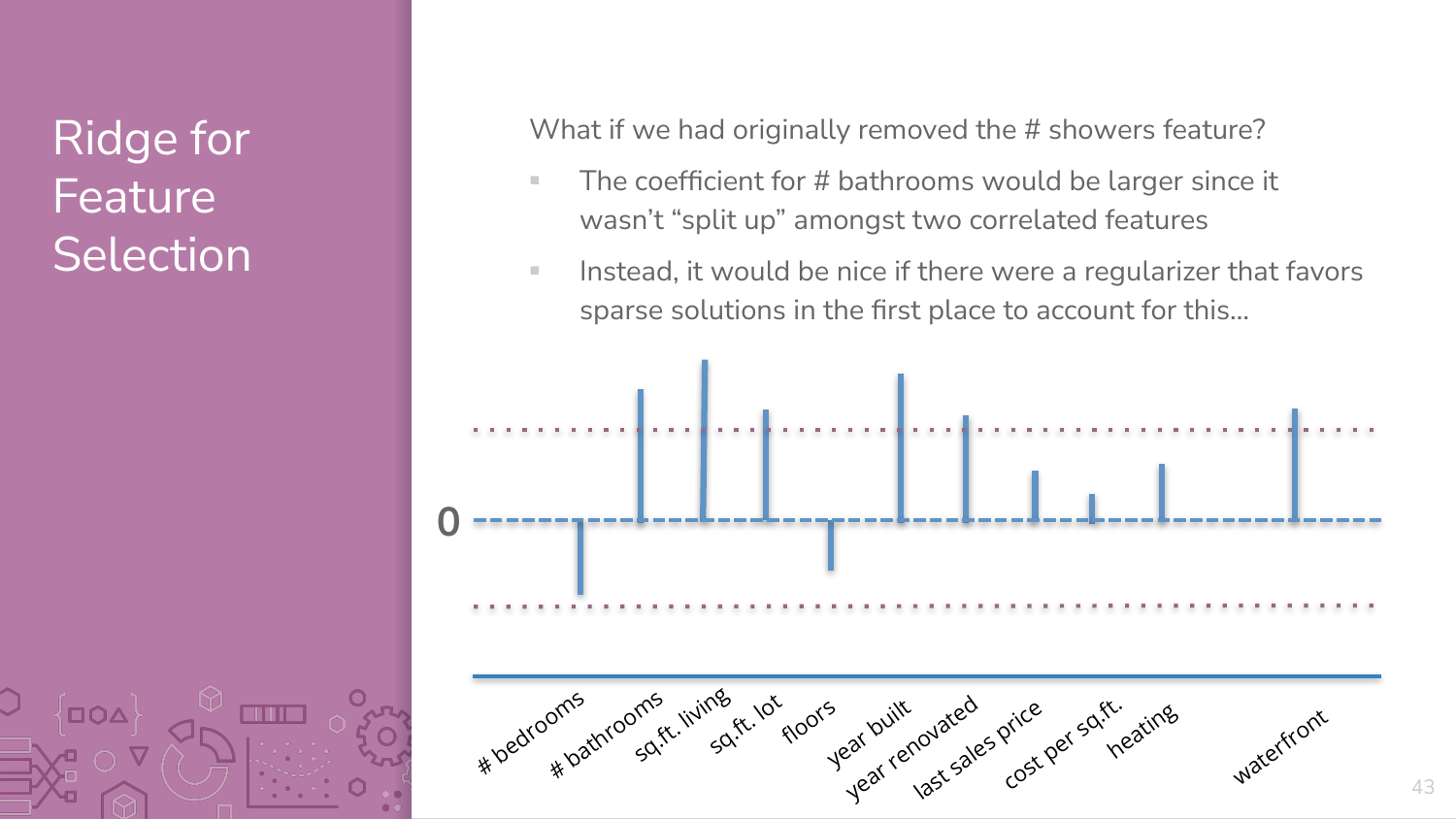

# Ridge for Feature Selection
What if we had originally removed the # showers feature?
The coefficient for # bathrooms would be larger since it wasn’t “split up” amongst two correlated features
Instead, it would be nice if there were a regularizer that favors sparse solutions in the first place to account for this…

0
sq.ft. living
# bedrooms
# bathrooms
43
sq.ft. lot
year renovated
cost per sq.ft.
floors
year built
last sales price
heating
waterfront